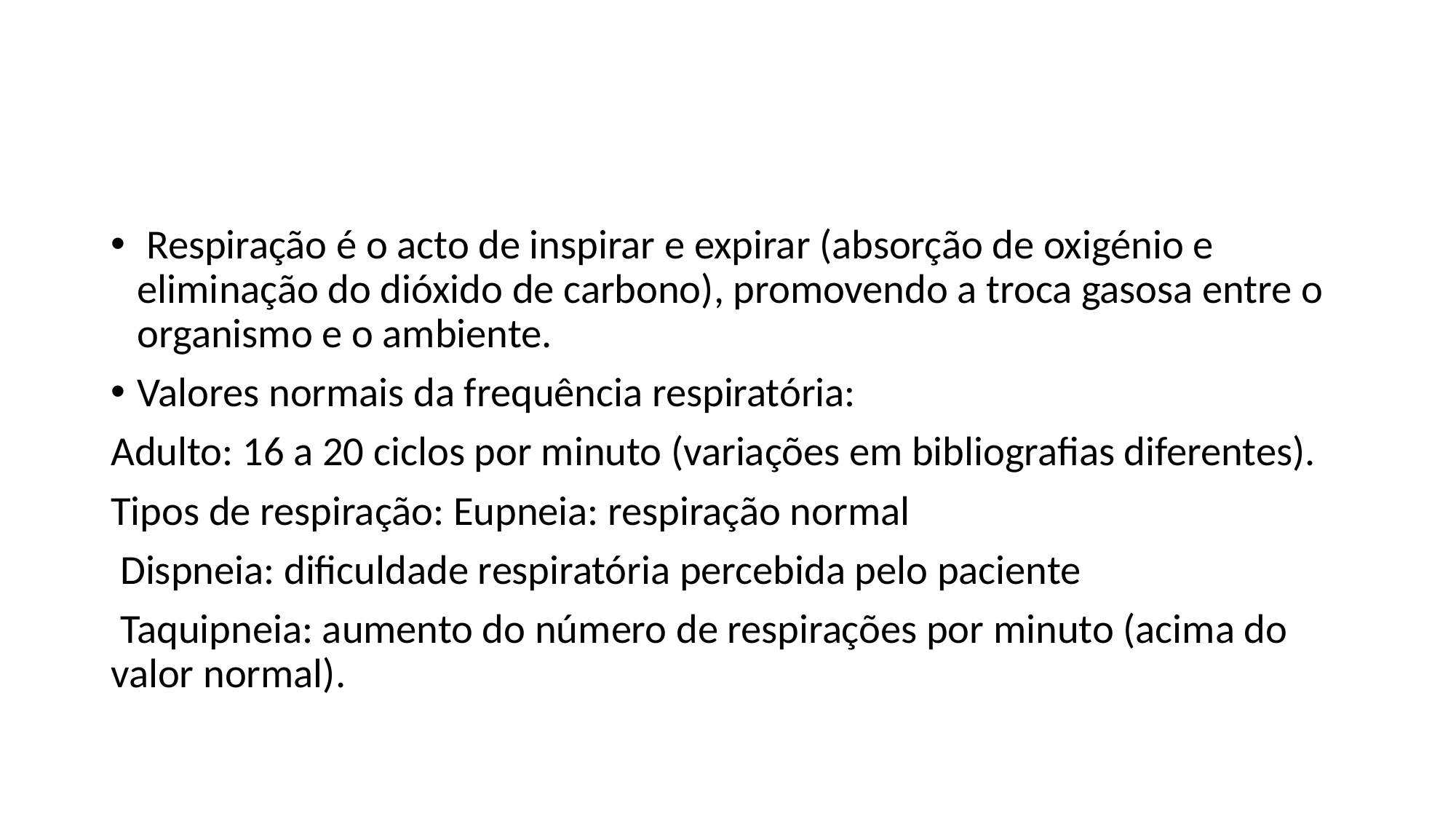

#
 Respiração é o acto de inspirar e expirar (absorção de oxigénio e eliminação do dióxido de carbono), promovendo a troca gasosa entre o organismo e o ambiente.
Valores normais da frequência respiratória:
Adulto: 16 a 20 ciclos por minuto (variações em bibliografias diferentes).
Tipos de respiração: Eupneia: respiração normal
 Dispneia: dificuldade respiratória percebida pelo paciente
 Taquipneia: aumento do número de respirações por minuto (acima do valor normal).